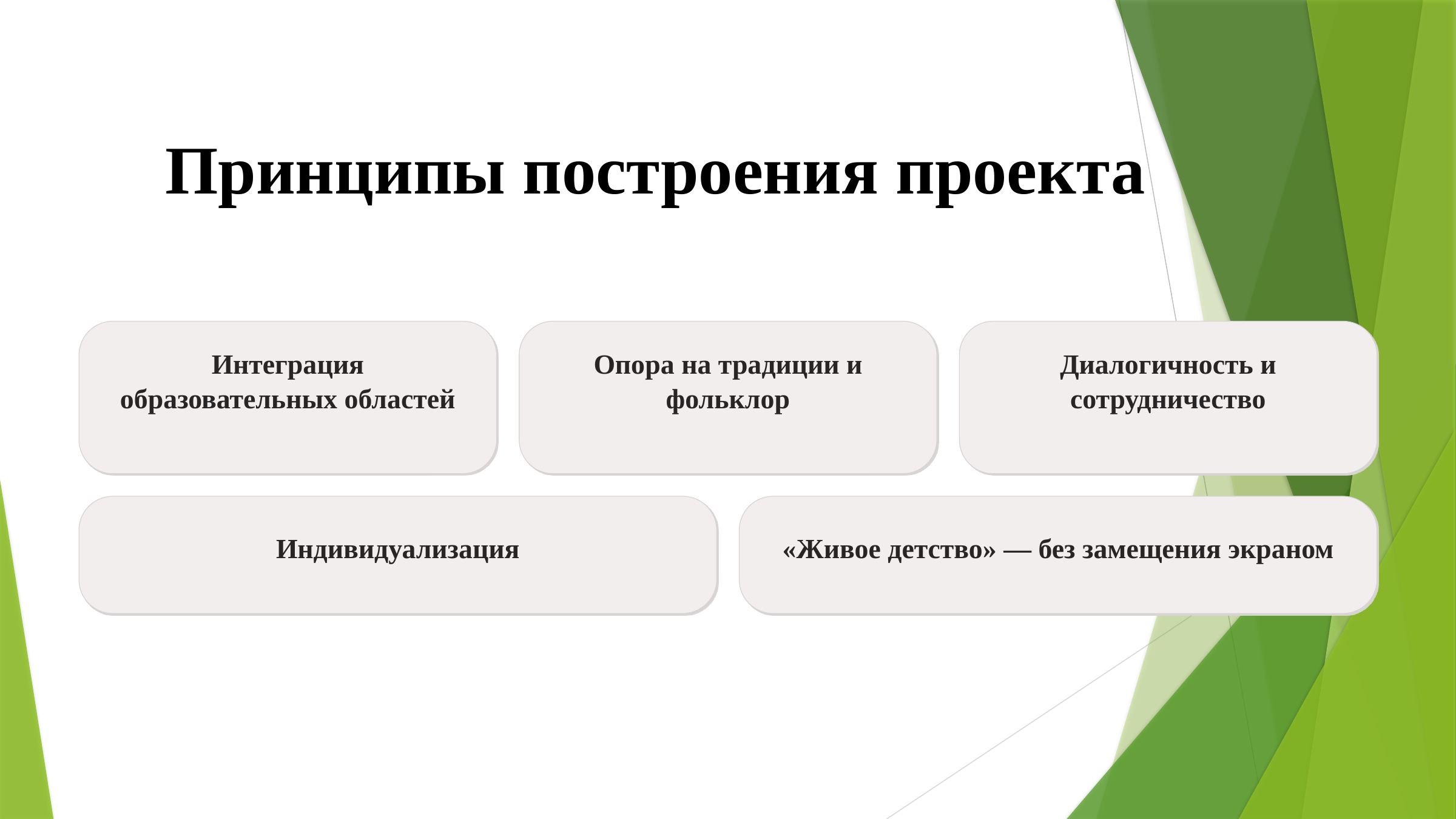

Принципы построения проекта

Интеграция образовательных областей
Опора на традиции и фольклор
Диалогичность и сотрудничество

Индивидуализация
«Живое детство» — без замещения экраном